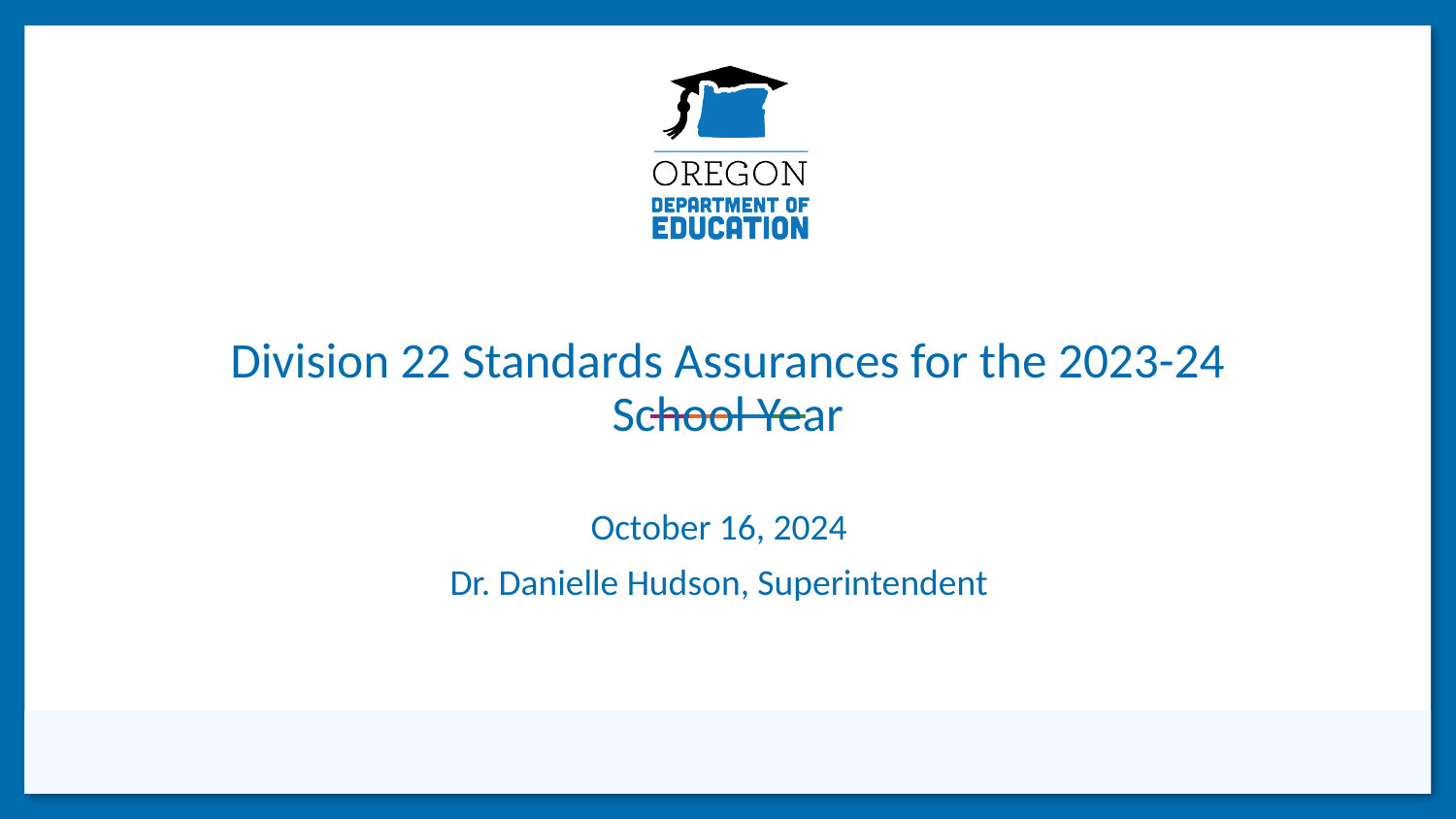

# Division 22 Standards Assurances for the 2023-24 School Year
October 16, 2024
Dr. Danielle Hudson, Superintendent